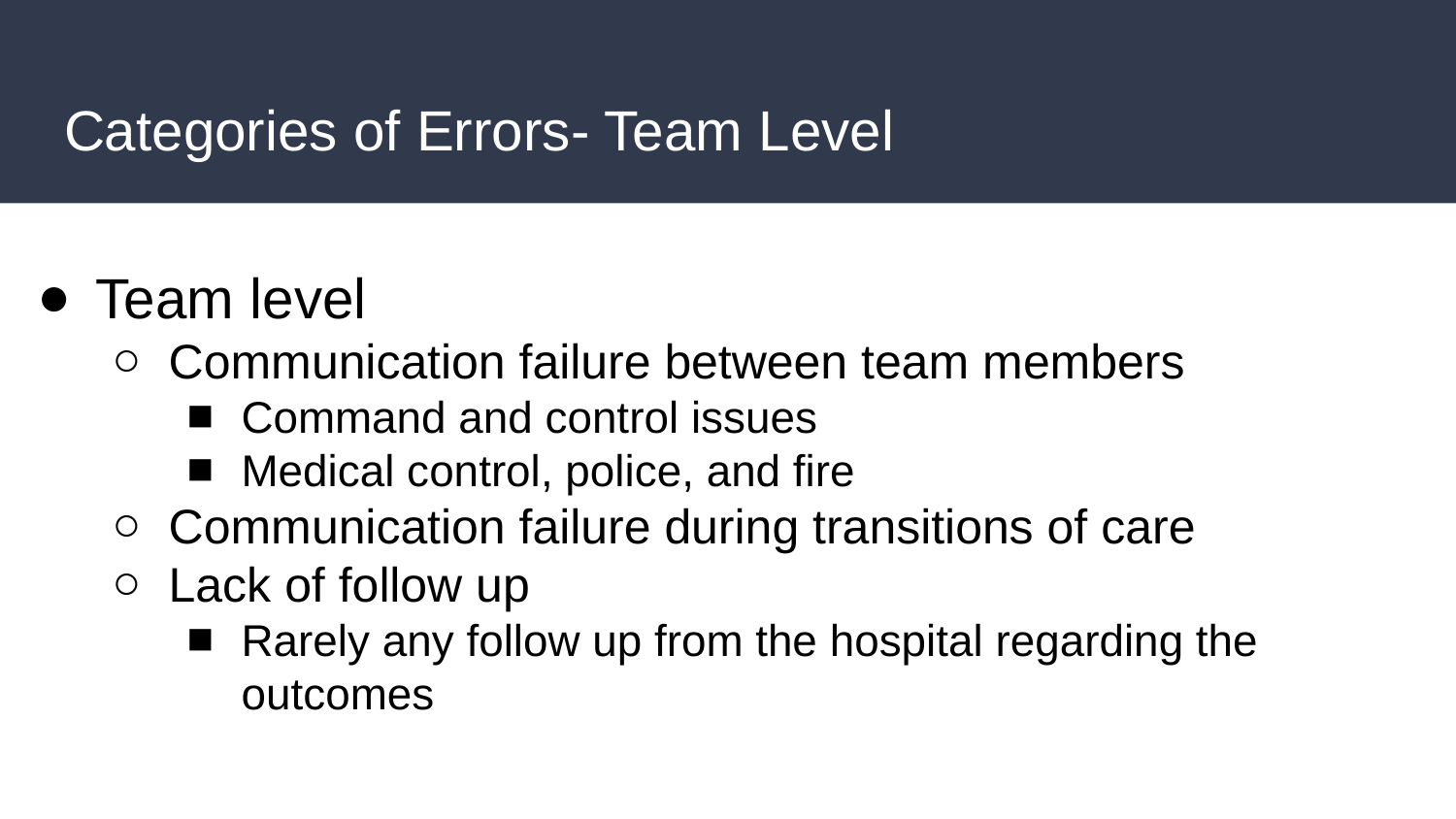

# Categories of Errors- Team Level
Team level
Communication failure between team members
Command and control issues
Medical control, police, and fire
Communication failure during transitions of care
Lack of follow up
Rarely any follow up from the hospital regarding the outcomes